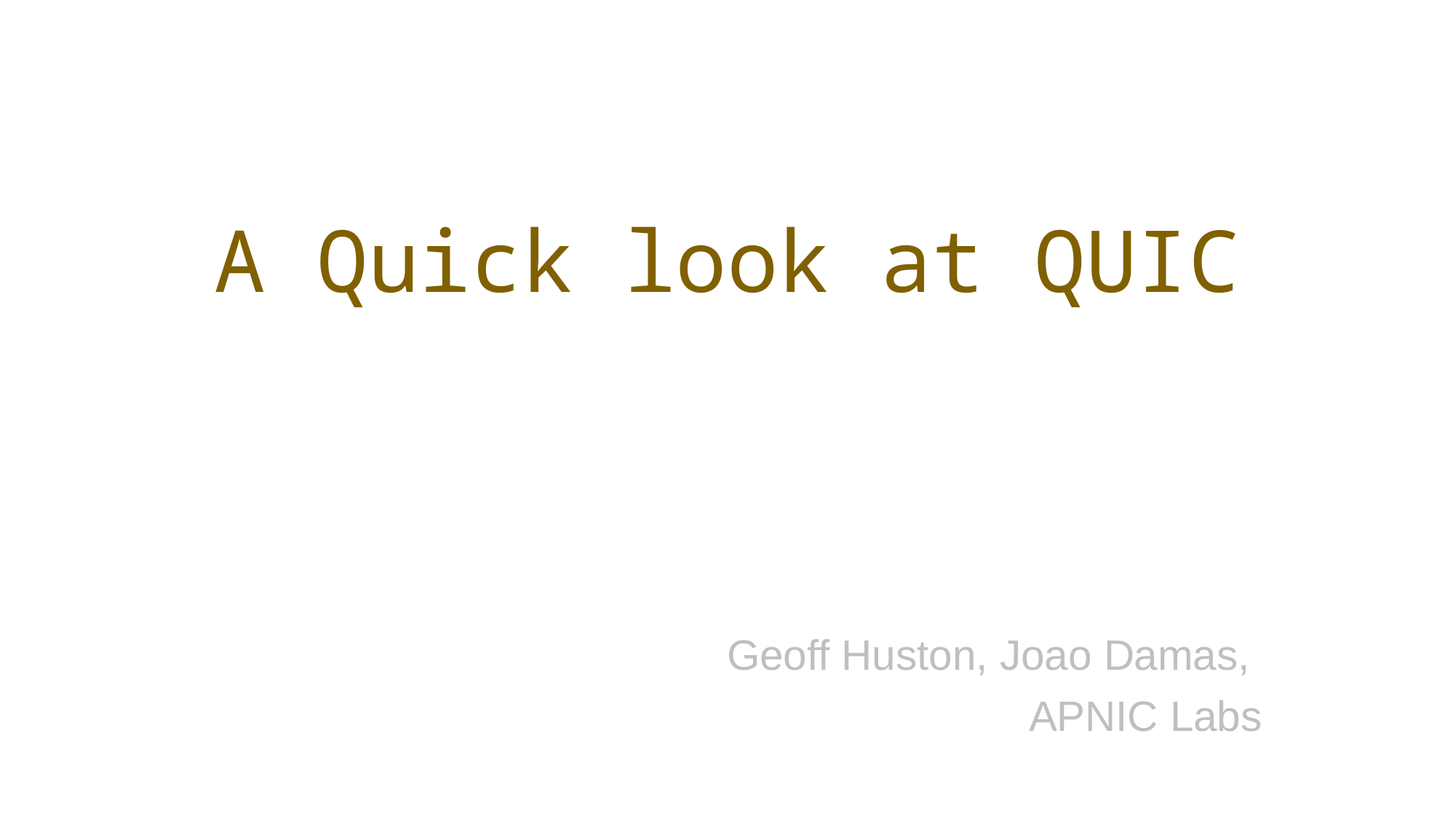

# A Quick look at QUIC
Geoff Huston, Joao Damas,
APNIC Labs